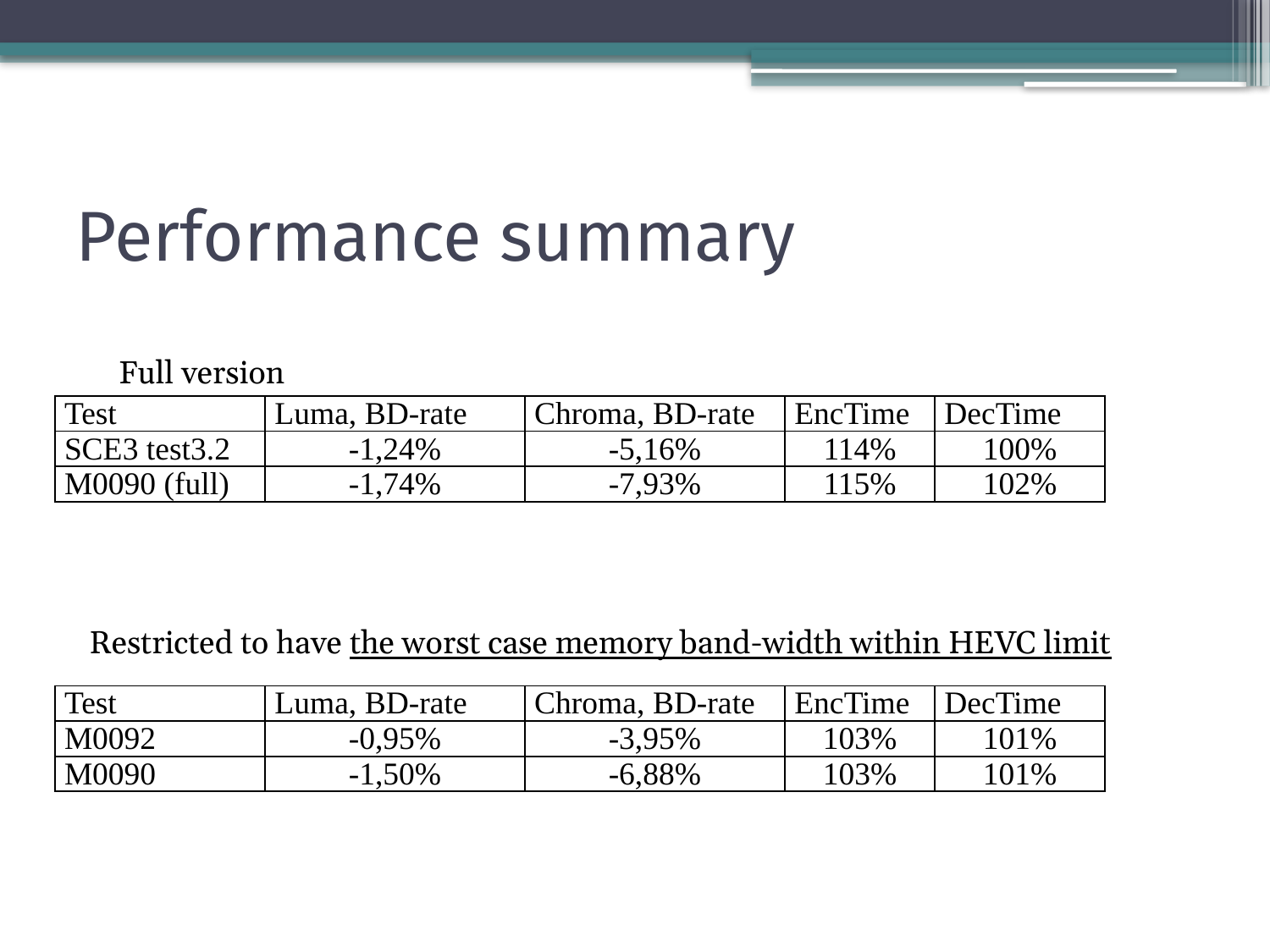

# Performance summary
Full version
| Test | Luma, BD-rate | Chroma, BD-rate | EncTime | DecTime |
| --- | --- | --- | --- | --- |
| SCE3 test3.2 | -1,24% | -5,16% | 114% | 100% |
| M0090 (full) | -1,74% | -7,93% | 115% | 102% |
Restricted to have the worst case memory band-width within HEVC limit
| Test | Luma, BD-rate | Chroma, BD-rate | EncTime | DecTime |
| --- | --- | --- | --- | --- |
| M0092 | -0,95% | -3,95% | 103% | 101% |
| M0090 | -1,50% | -6,88% | 103% | 101% |